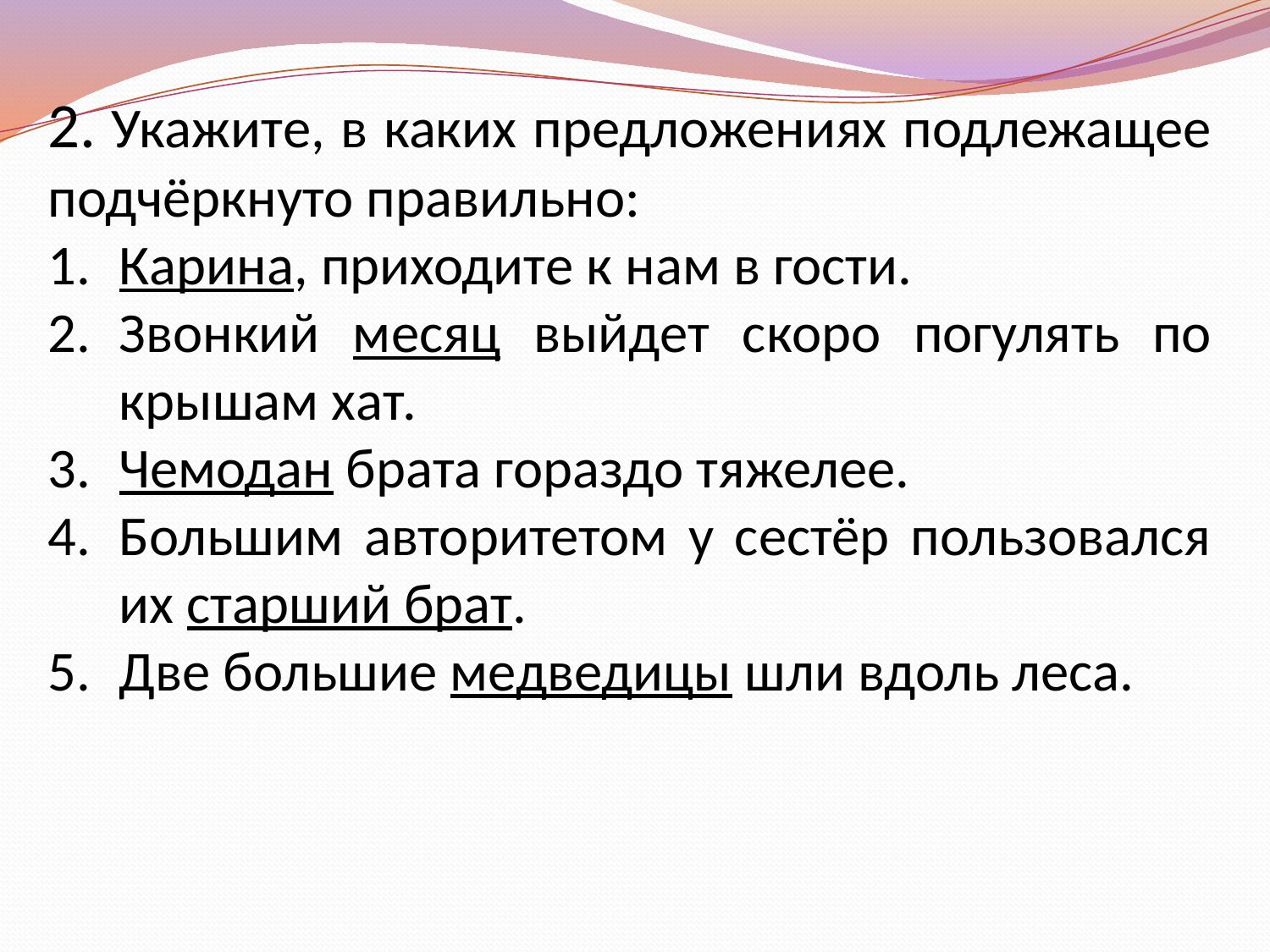

2. Укажите, в каких предложениях подлежащее подчёркнуто правильно:
Карина, приходите к нам в гости.
Звонкий месяц выйдет скоро погулять по крышам хат.
Чемодан брата гораздо тяжелее.
Большим авторитетом у сестёр пользовался их старший брат.
Две большие медведицы шли вдоль леса.